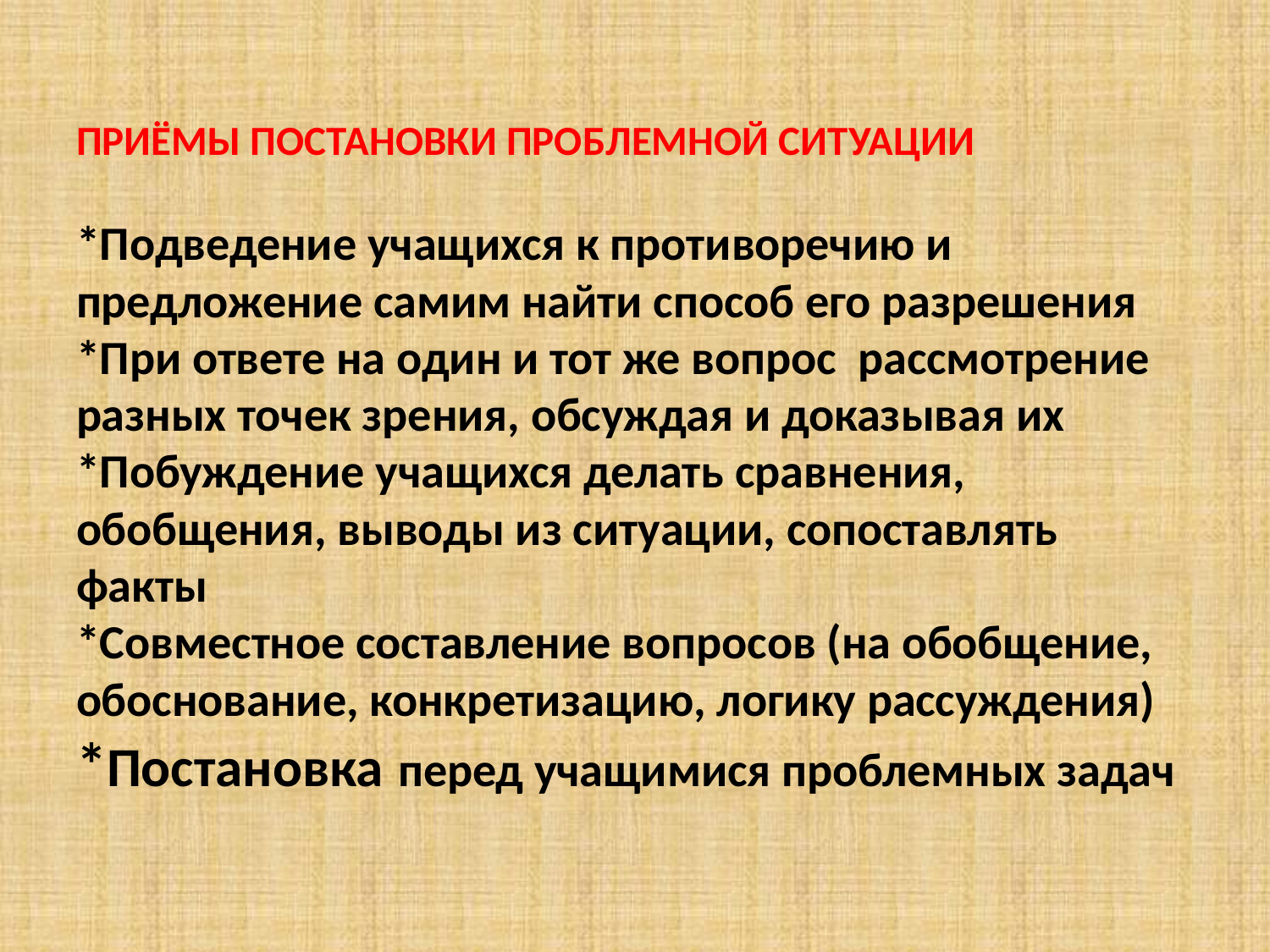

# ПРИЁМЫ ПОСТАНОВКИ ПРОБЛЕМНОЙ СИТУАЦИИ *Подведение учащихся к противоречию и предложение самим найти способ его разрешения *При ответе на один и тот же вопрос  рассмотрение разных точек зрения, обсуждая и доказывая их *Побуждение учащихся делать сравнения, обобщения, выводы из ситуации, сопоставлять факты *Совместное составление вопросов (на обобщение, обоснование, конкретизацию, логику рассуждения) *Постановка перед учащимися проблемных задач